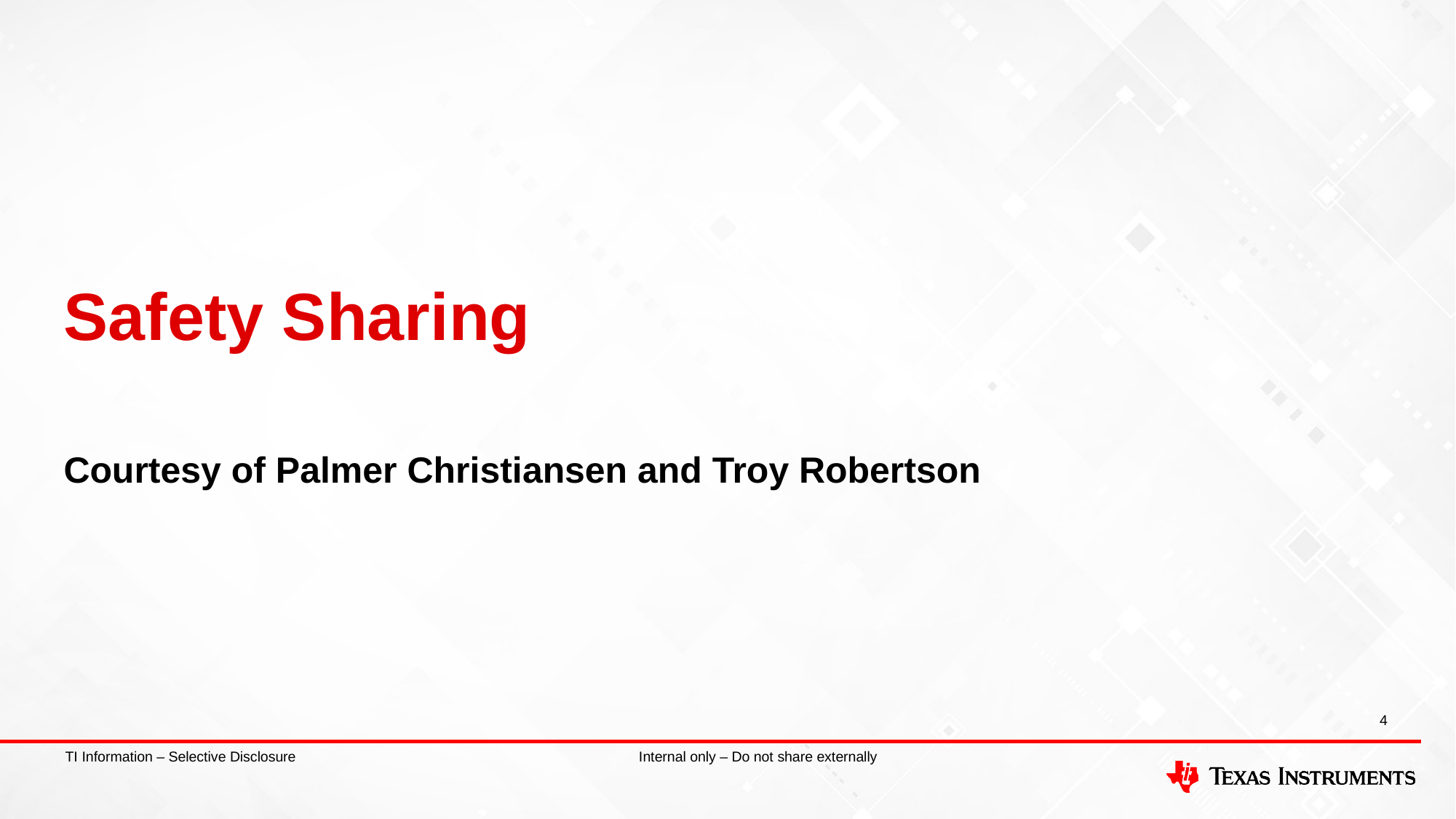

# Safety Sharing
Courtesy of Palmer Christiansen and Troy Robertson

4